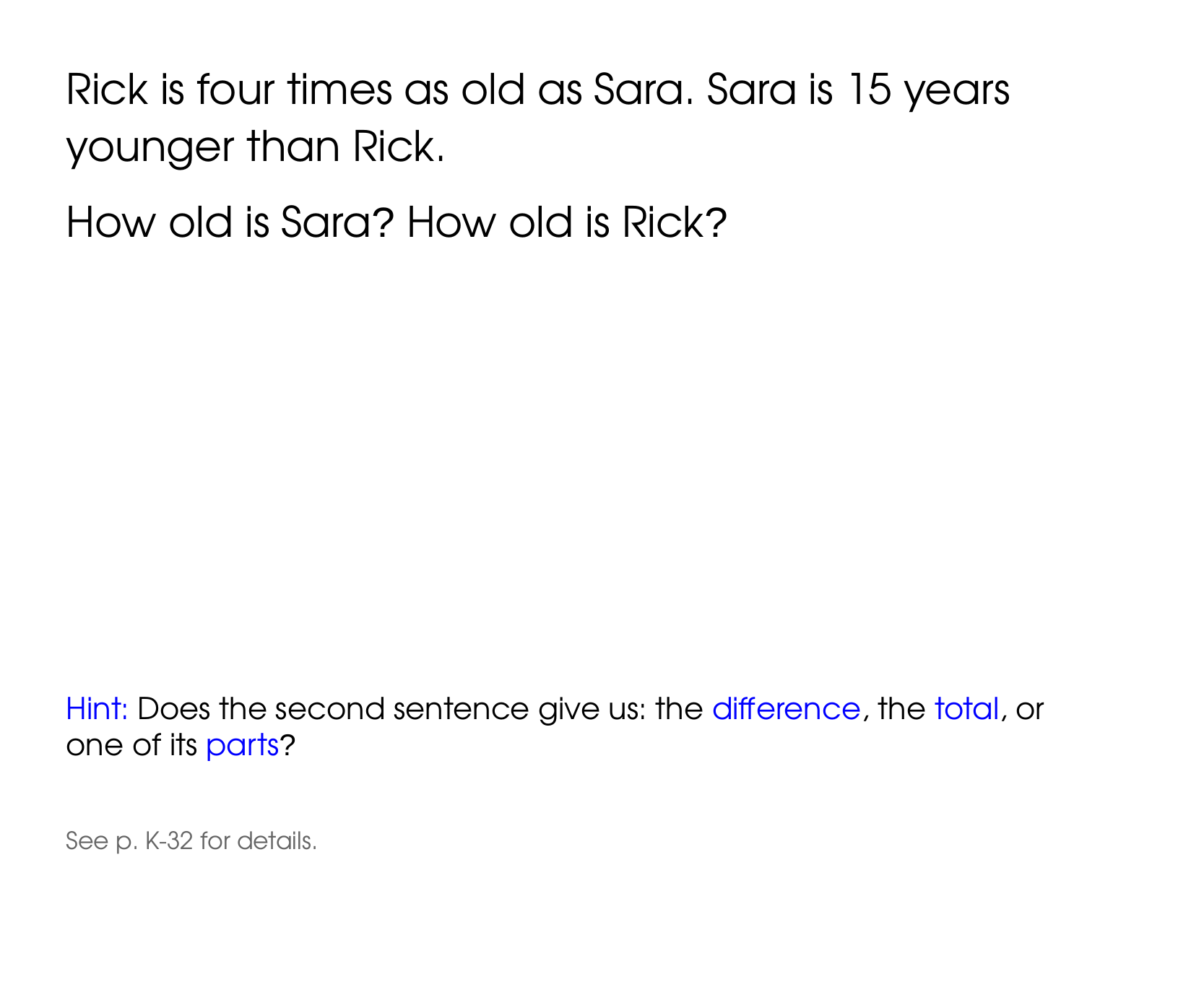

Rick is four times as old as Sara. Sara is 15 years younger than Rick.
How old is Sara? How old is Rick?
Hint: Does the second sentence give us: the difference, the total, or one of its parts?
See p. K-32 for details.